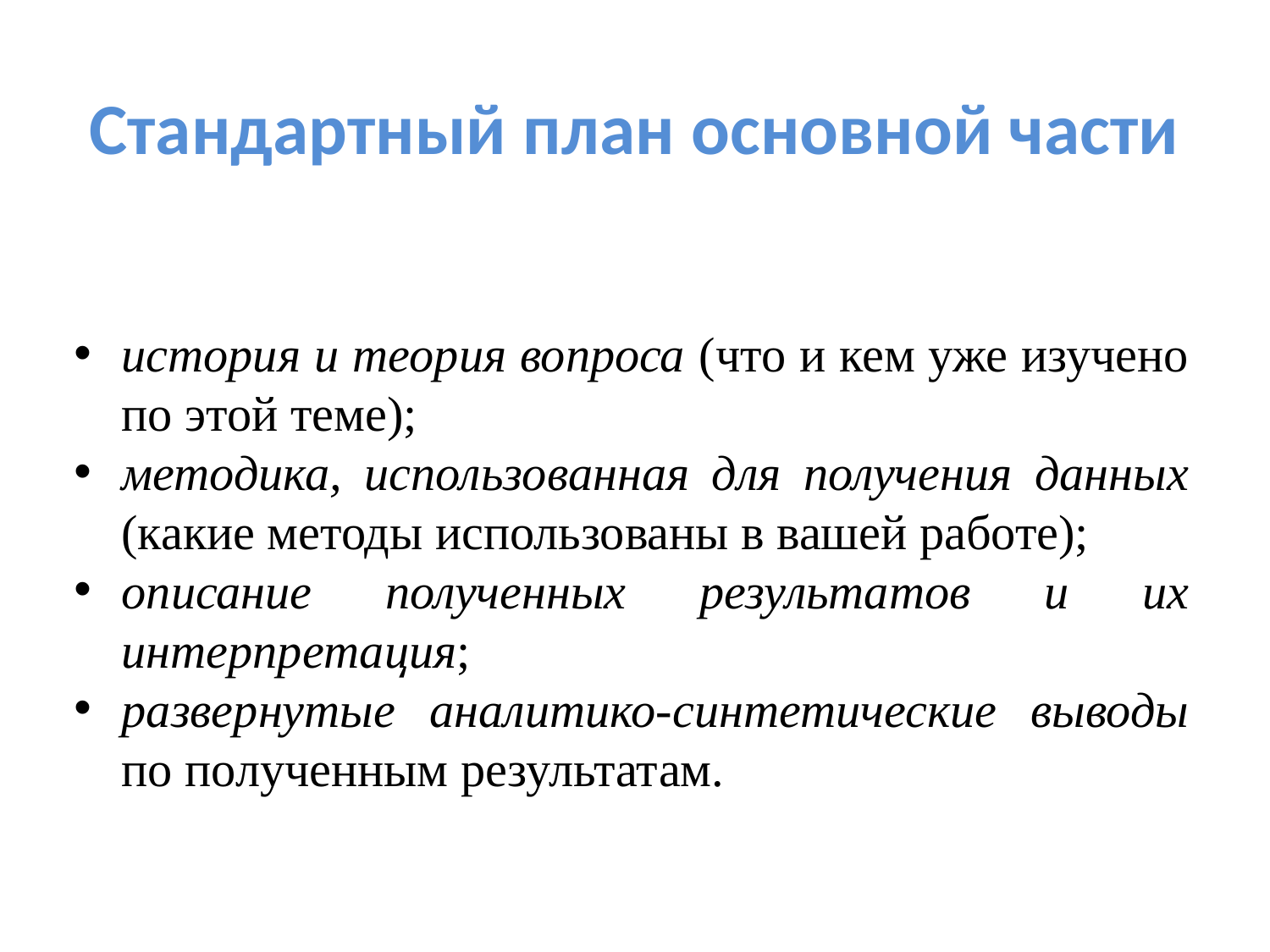

Стандартный план основной части
история и теория вопроса (что и кем уже изучено по этой теме);
методика, использованная для получения данных (какие методы использованы в вашей работе);
описание полученных результатов и их интерпретация;
развернутые аналитико-синтетические выводы по полученным результатам.